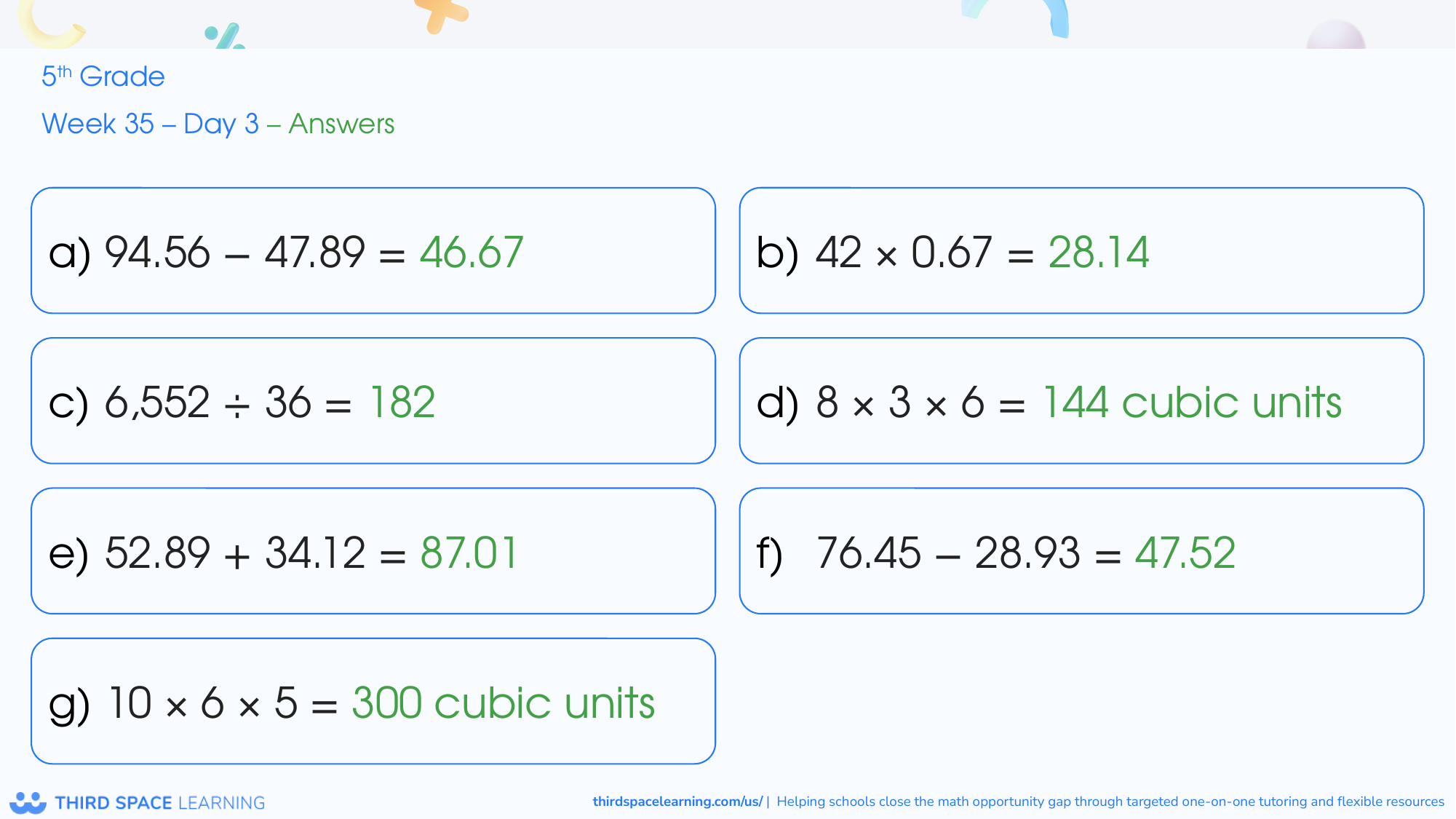

5th Grade
Week 35 – Day 3 – Answers
94.56 − 47.89 = 46.67
42 × 0.67 = 28.14
6,552 ÷ 36 = 182
8 × 3 × 6 = 144 cubic units
52.89 + 34.12 = 87.01
76.45 − 28.93 = 47.52
10 × 6 × 5 = 300 cubic units